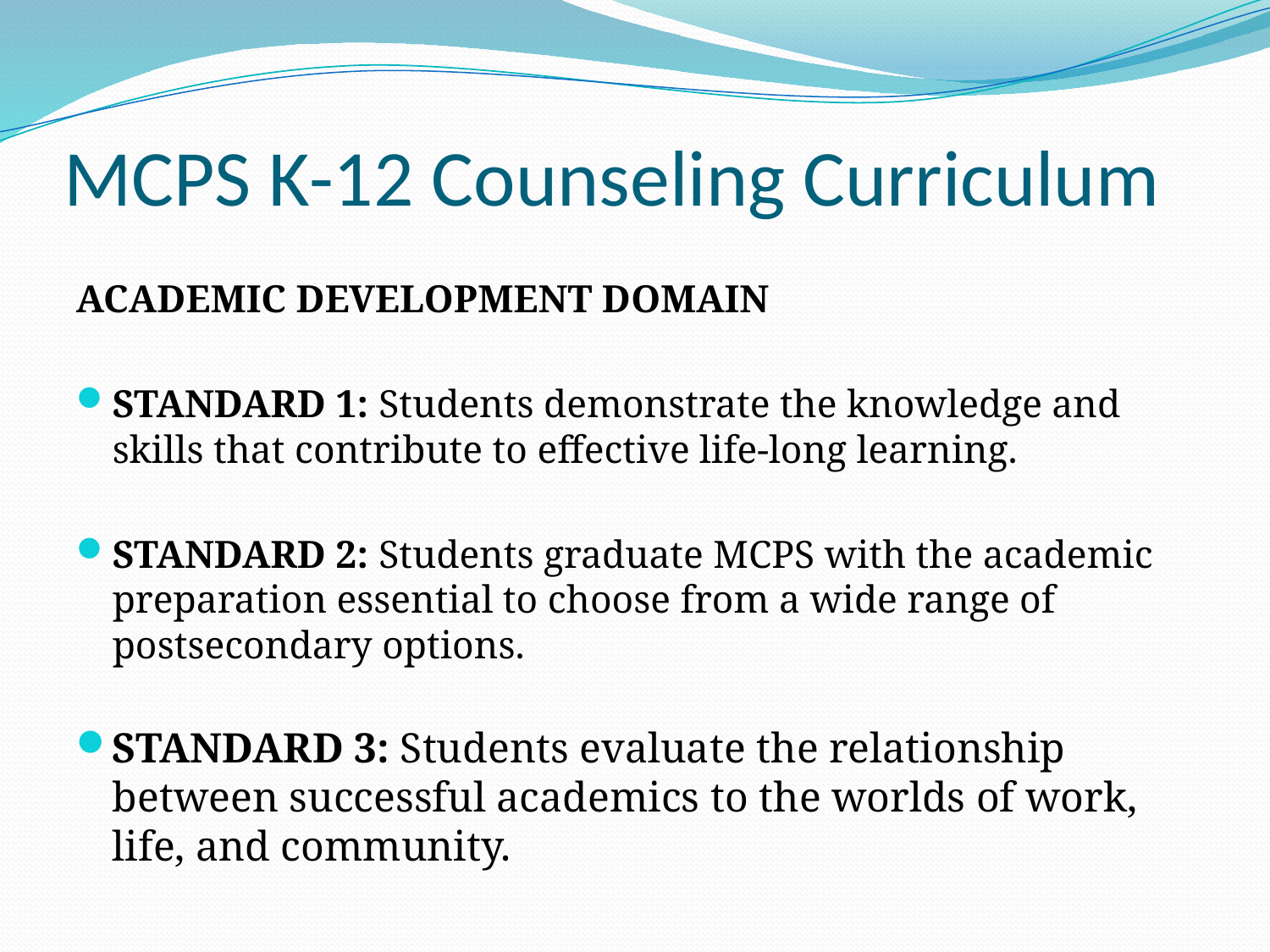

# MCPS K-12 Counseling Curriculum
ACADEMIC DEVELOPMENT DOMAIN

STANDARD 1: Students demonstrate the knowledge and skills that contribute to effective life-long learning.

STANDARD 2: Students graduate MCPS with the academic preparation essential to choose from a wide range of postsecondary options.

STANDARD 3: Students evaluate the relationship between successful academics to the worlds of work, life, and community.